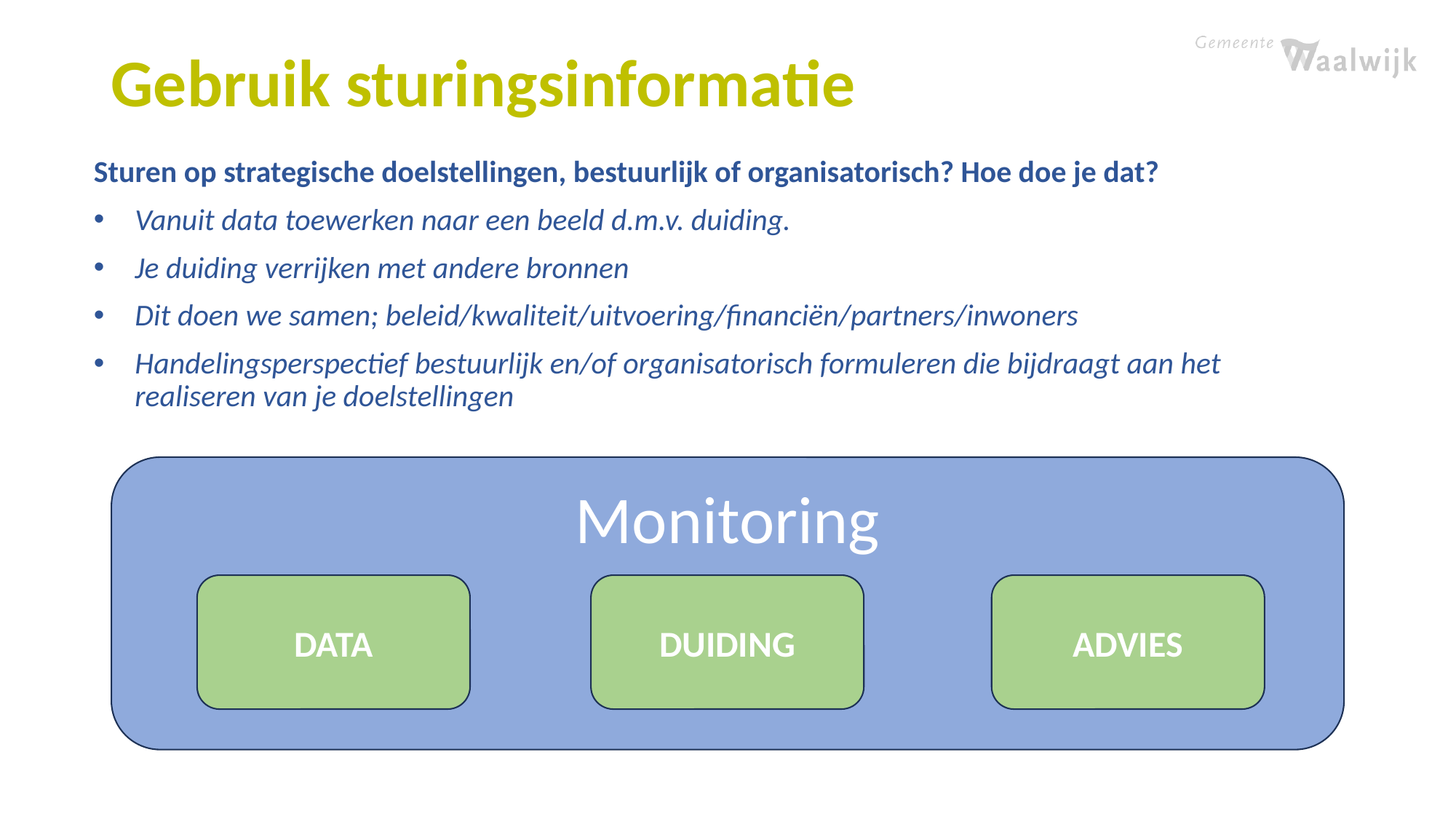

# Gebruik sturingsinformatie
Sturen op strategische doelstellingen, bestuurlijk of organisatorisch? Hoe doe je dat?
Vanuit data toewerken naar een beeld d.m.v. duiding.
Je duiding verrijken met andere bronnen
Dit doen we samen; beleid/kwaliteit/uitvoering/financiën/partners/inwoners
Handelingsperspectief bestuurlijk en/of organisatorisch formuleren die bijdraagt aan het realiseren van je doelstellingen

Monitoring
DATA
DUIDING
ADVIES